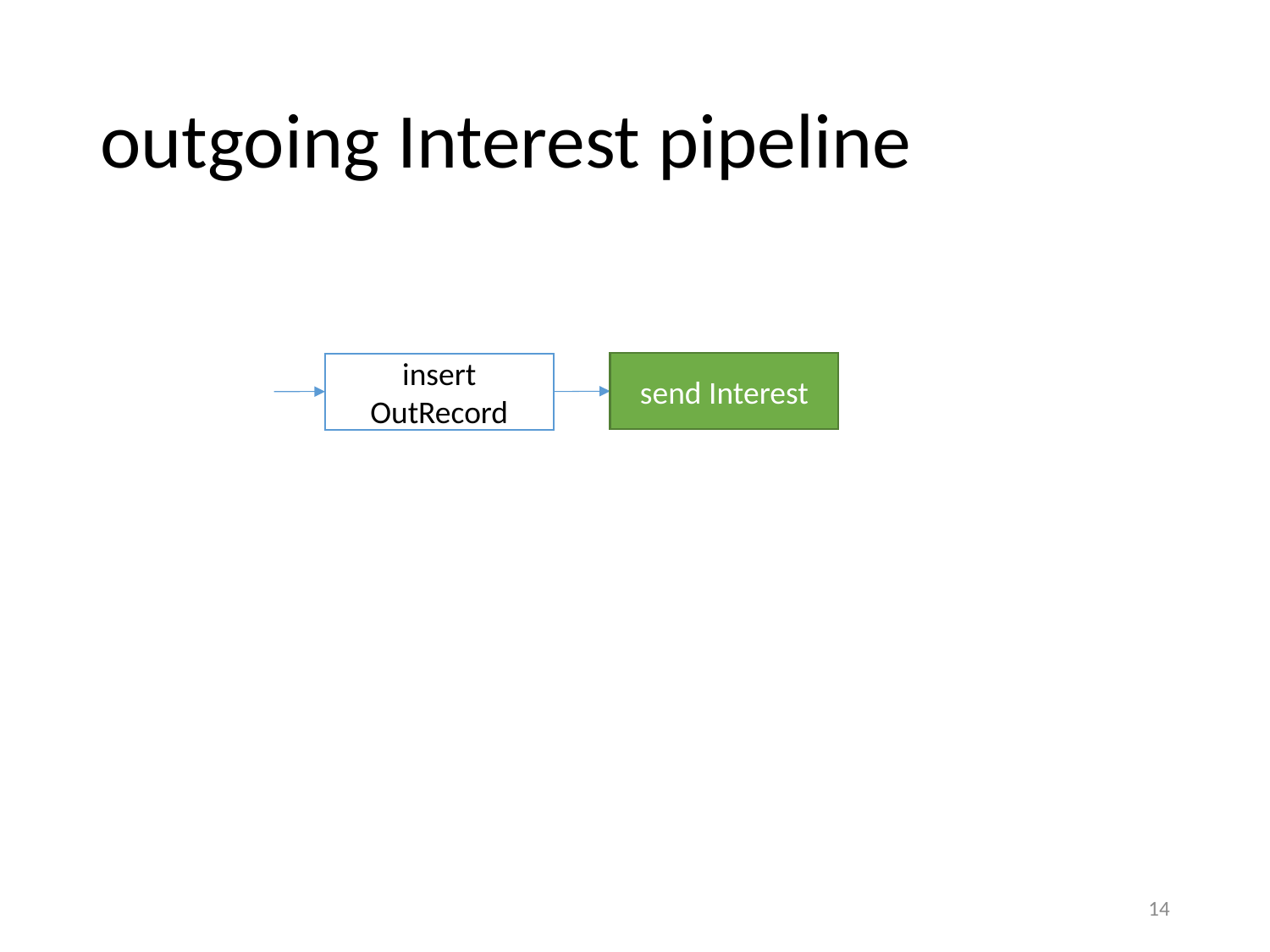

# outgoing Interest pipeline
send Interest
insert OutRecord
14